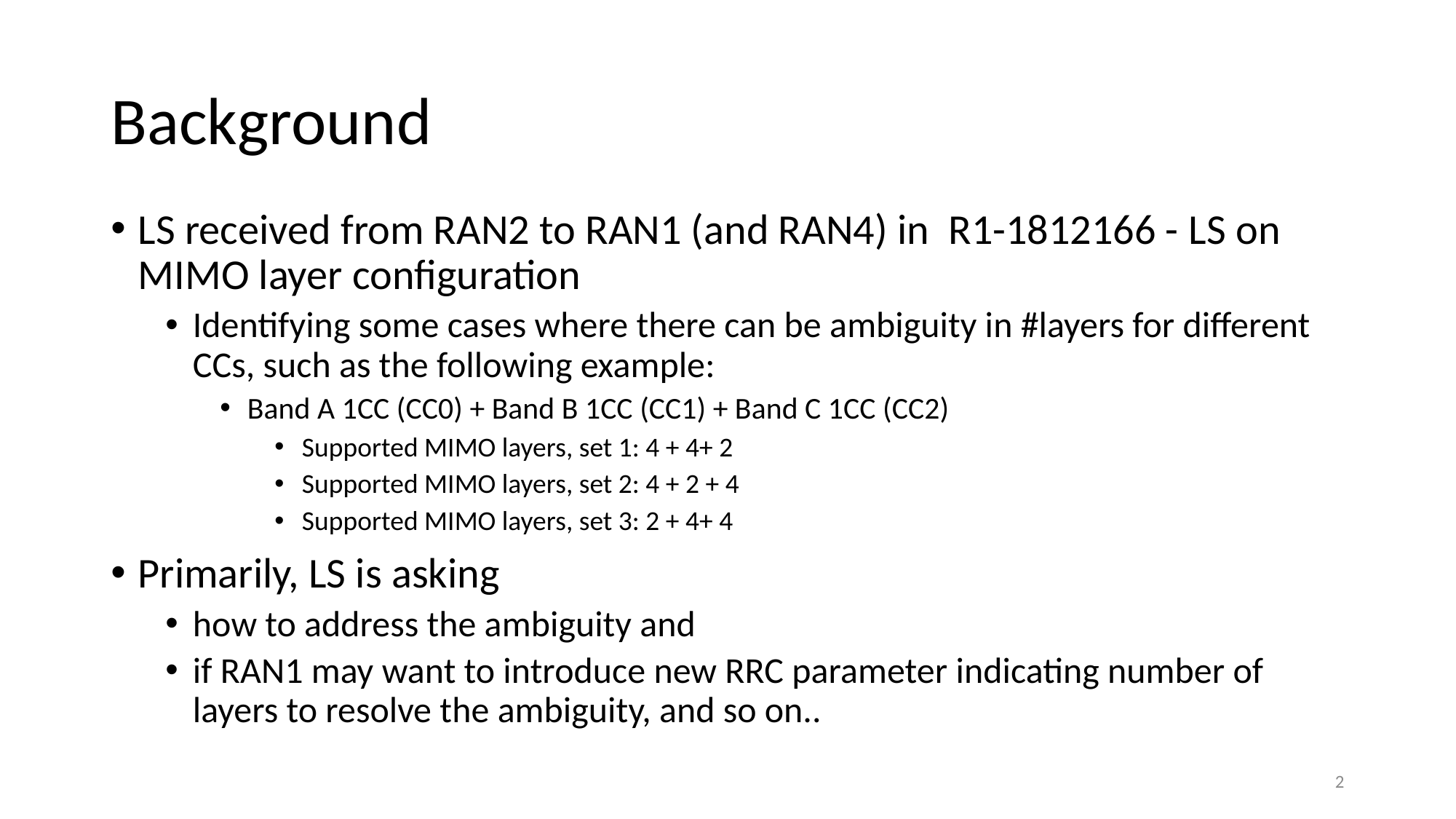

# Background
LS received from RAN2 to RAN1 (and RAN4) in  R1-1812166 - LS on MIMO layer configuration
Identifying some cases where there can be ambiguity in #layers for different CCs, such as the following example:
Band A 1CC (CC0) + Band B 1CC (CC1) + Band C 1CC (CC2)
Supported MIMO layers, set 1: 4 + 4+ 2
Supported MIMO layers, set 2: 4 + 2 + 4
Supported MIMO layers, set 3: 2 + 4+ 4
Primarily, LS is asking
how to address the ambiguity and
if RAN1 may want to introduce new RRC parameter indicating number of layers to resolve the ambiguity, and so on..

2